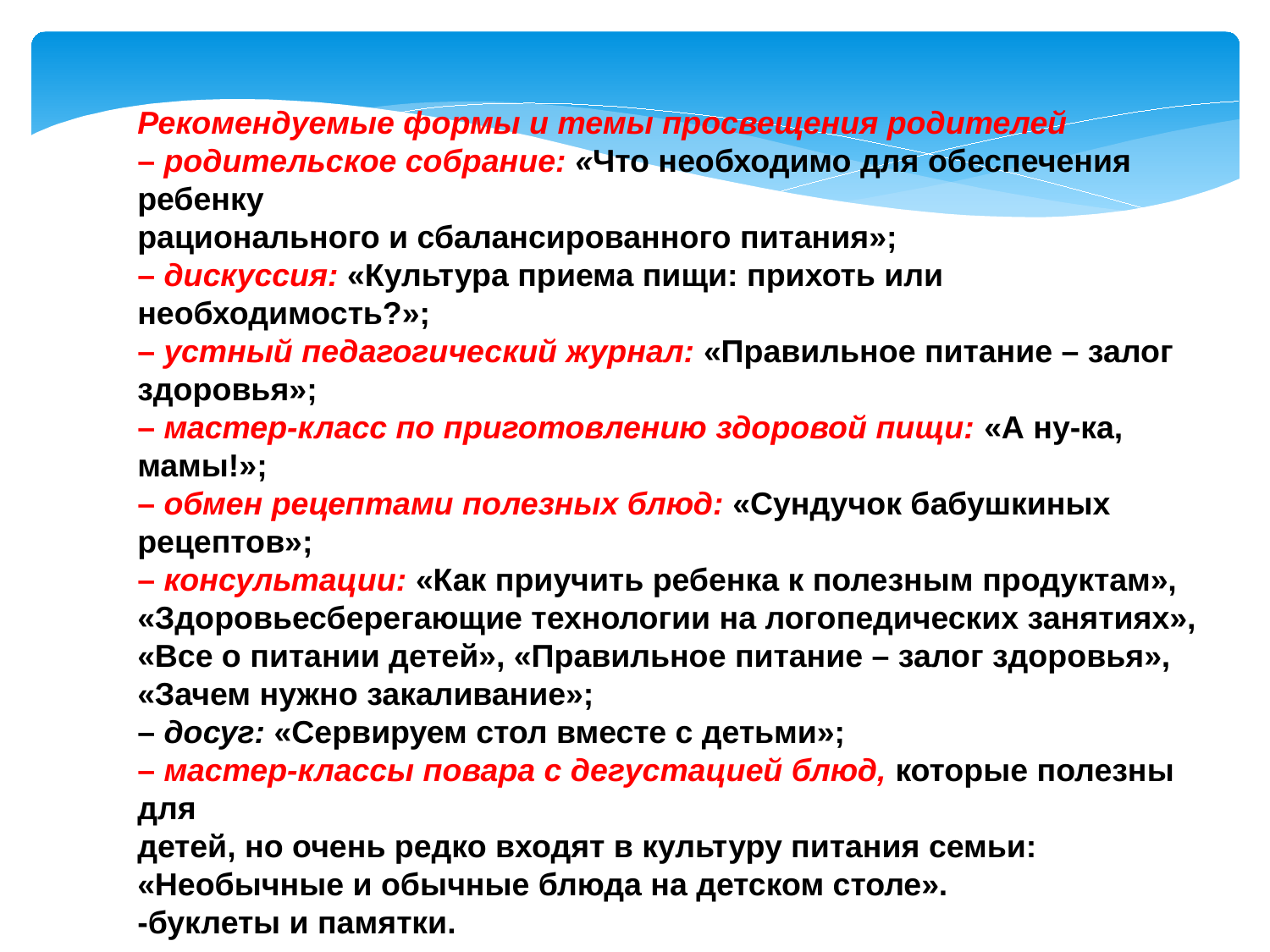

Рекомендуемые формы и темы просвещения родителей
– родительское собрание: «Что необходимо для обеспечения ребенку
рационального и сбалансированного питания»;
– дискуссия: «Культура приема пищи: прихоть или необходимость?»;
– устный педагогический журнал: «Правильное питание – залог
здоровья»;
– мастер-класс по приготовлению здоровой пищи: «А ну-ка, мамы!»;
– обмен рецептами полезных блюд: «Сундучок бабушкиных рецептов»;
– консультации: «Как приучить ребенка к полезным продуктам»,
«Здоровьесберегающие технологии на логопедических занятиях»,
«Все о питании детей», «Правильное питание – залог здоровья»,
«Зачем нужно закаливание»;
– досуг: «Сервируем стол вместе с детьми»;
– мастер-классы повара с дегустацией блюд, которые полезны для
детей, но очень редко входят в культуру питания семьи: «Необычные и обычные блюда на детском столе».
-буклеты и памятки.